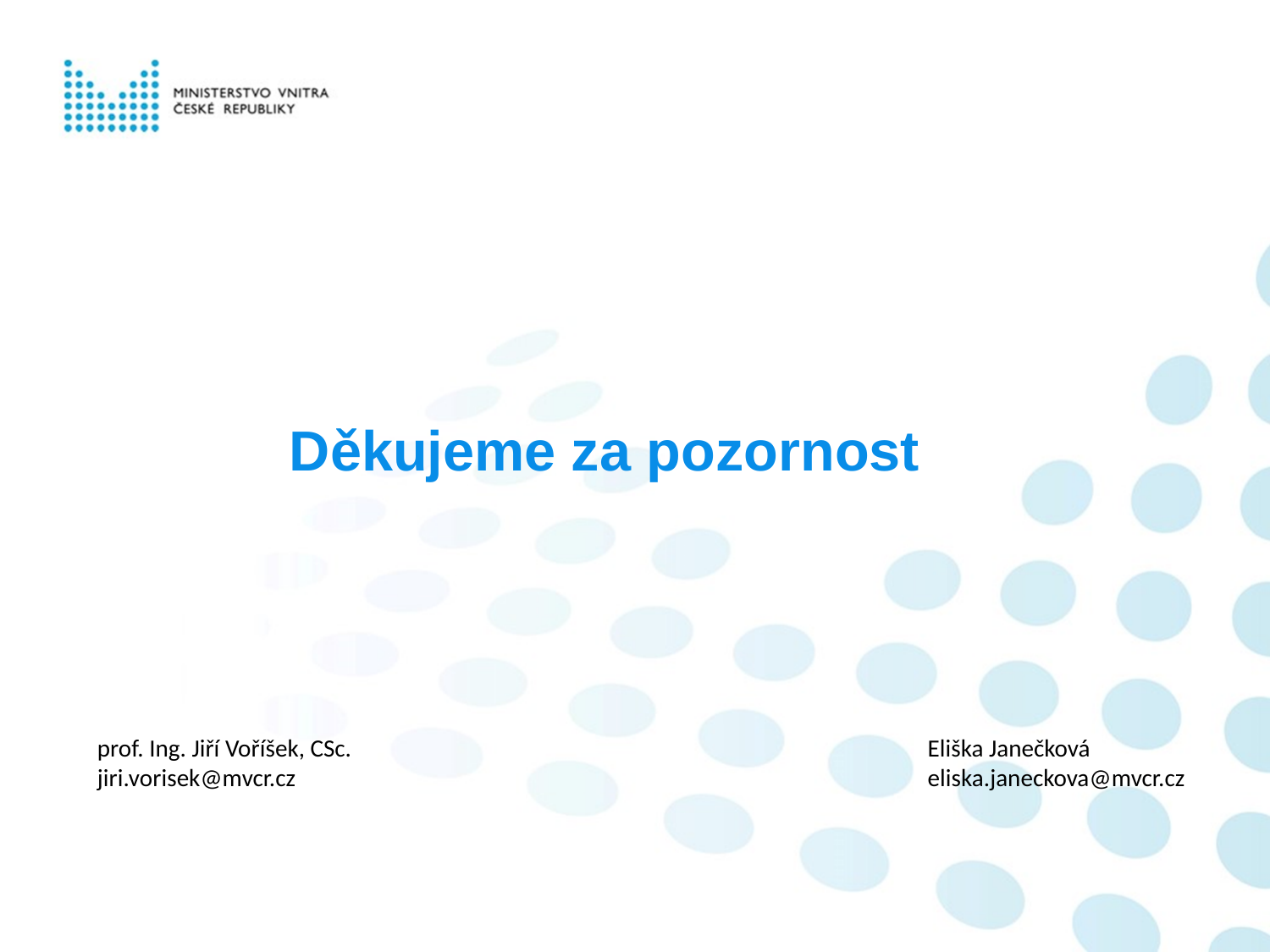

# Děkujeme za pozornost
prof. Ing. Jiří Voříšek, CSc.
jiri.vorisek@mvcr.cz
Eliška Janečková
eliska.janeckova@mvcr.cz